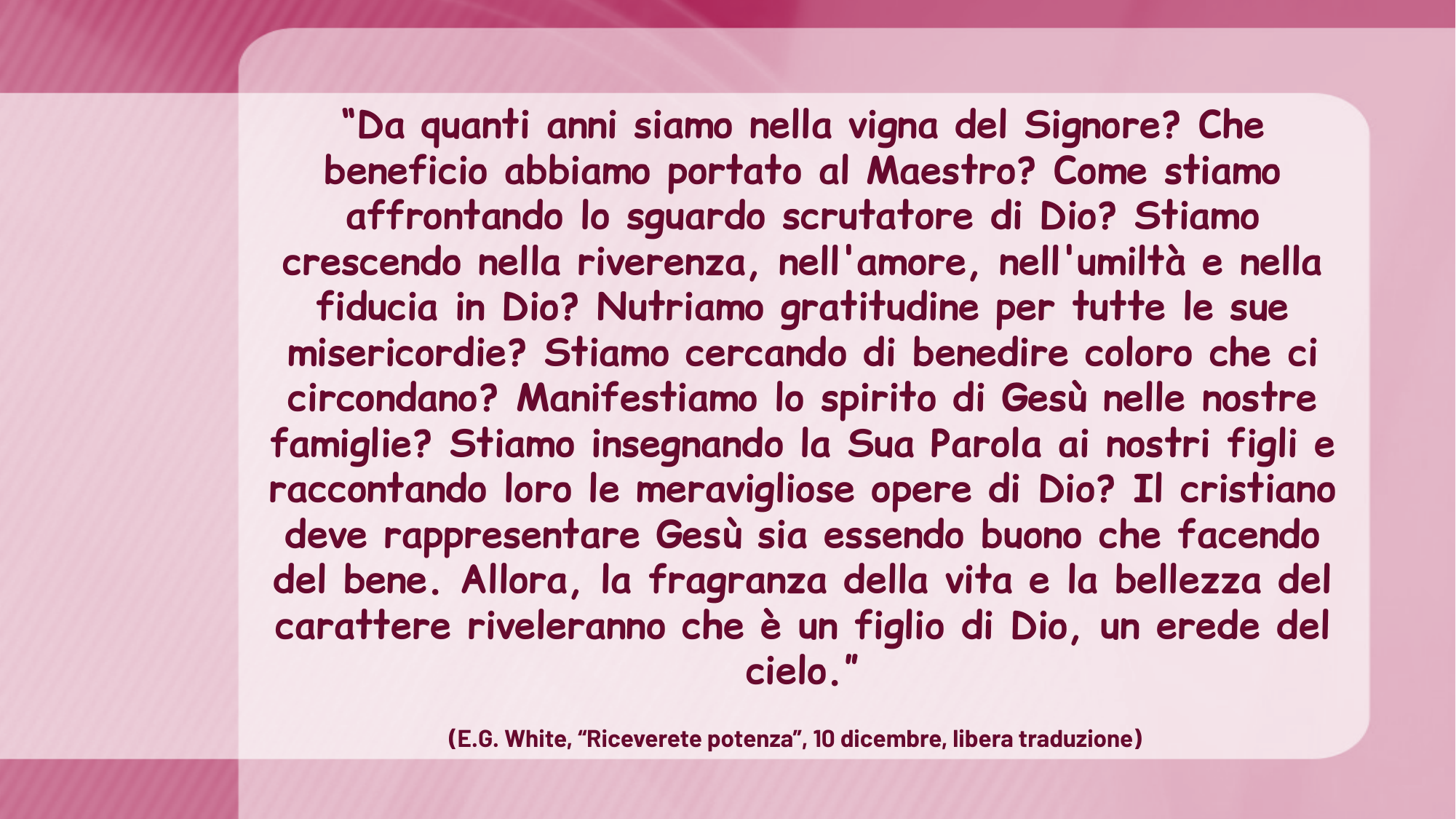

“Da quanti anni siamo nella vigna del Signore? Che beneficio abbiamo portato al Maestro? Come stiamo affrontando lo sguardo scrutatore di Dio? Stiamo crescendo nella riverenza, nell'amore, nell'umiltà e nella fiducia in Dio? Nutriamo gratitudine per tutte le sue misericordie? Stiamo cercando di benedire coloro che ci circondano? Manifestiamo lo spirito di Gesù nelle nostre famiglie? Stiamo insegnando la Sua Parola ai nostri figli e raccontando loro le meravigliose opere di Dio? Il cristiano deve rappresentare Gesù sia essendo buono che facendo del bene. Allora, la fragranza della vita e la bellezza del carattere riveleranno che è un figlio di Dio, un erede del cielo.”
(E.G. White, “Riceverete potenza”, 10 dicembre, libera traduzione)